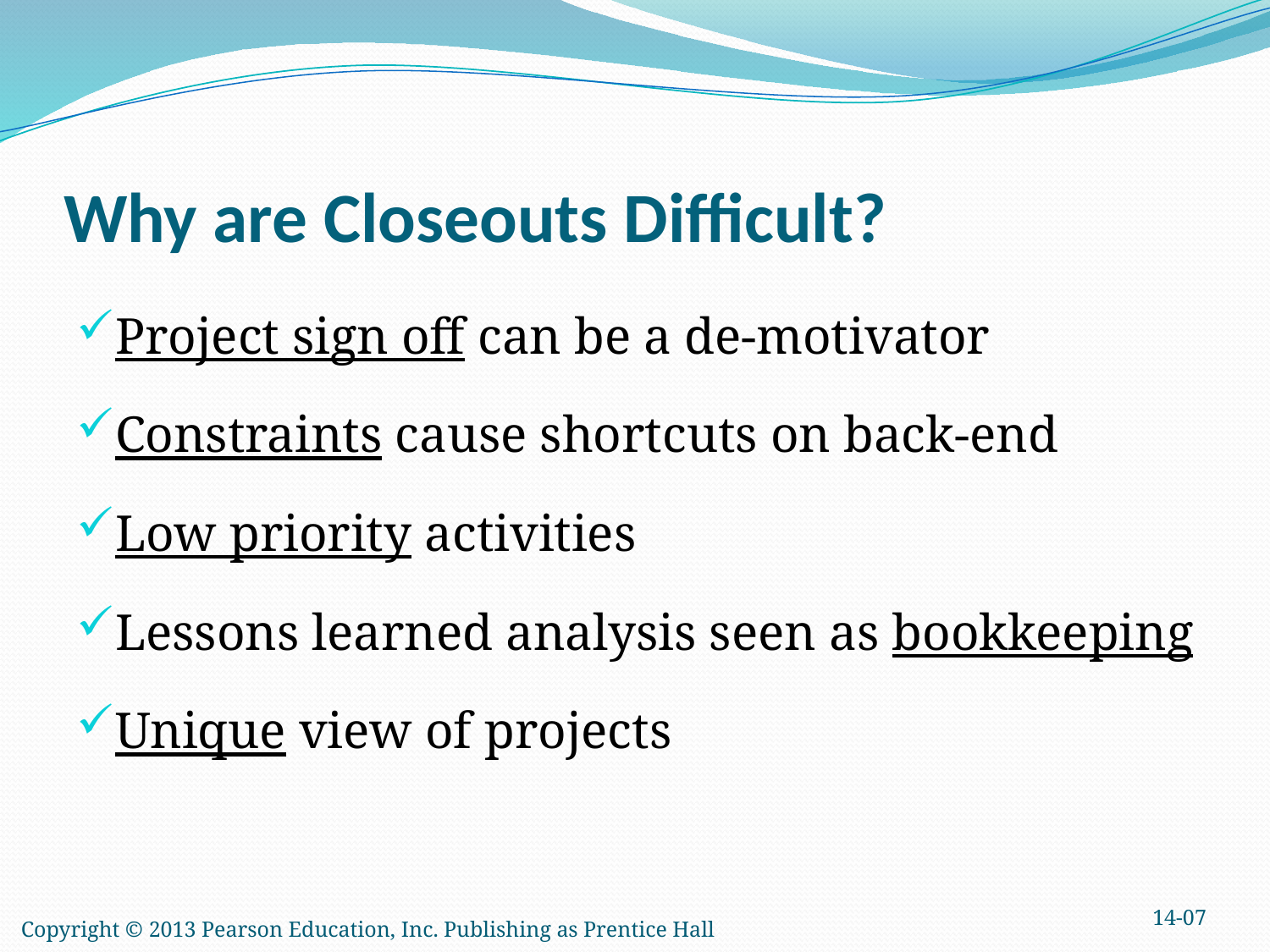

# Why are Closeouts Difficult?
Project sign off can be a de-motivator
Constraints cause shortcuts on back-end
Low priority activities
Lessons learned analysis seen as bookkeeping
Unique view of projects

14-07